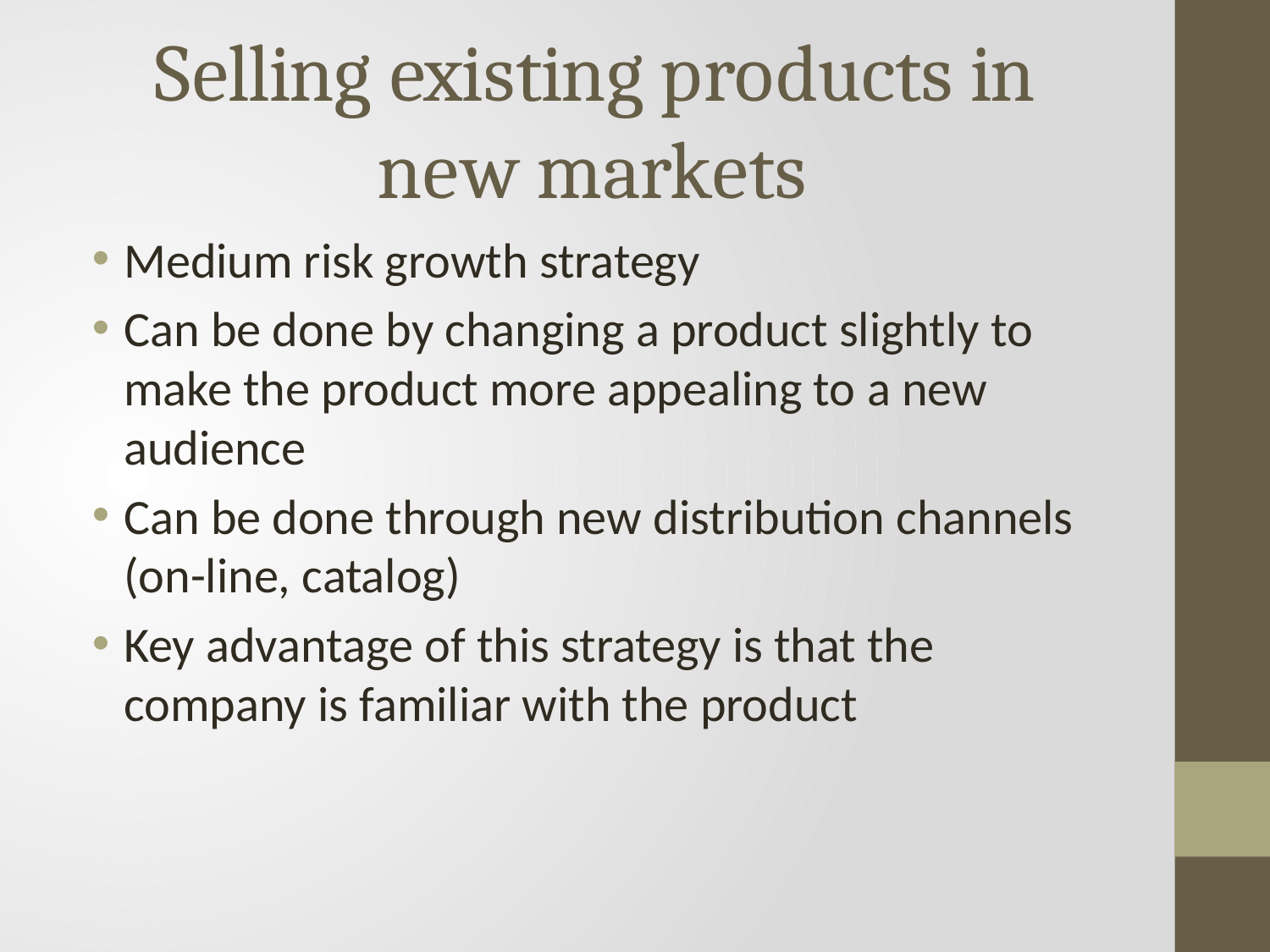

# Selling existing products in new markets
Medium risk growth strategy
Can be done by changing a product slightly to make the product more appealing to a new audience
Can be done through new distribution channels (on-line, catalog)
Key advantage of this strategy is that the company is familiar with the product